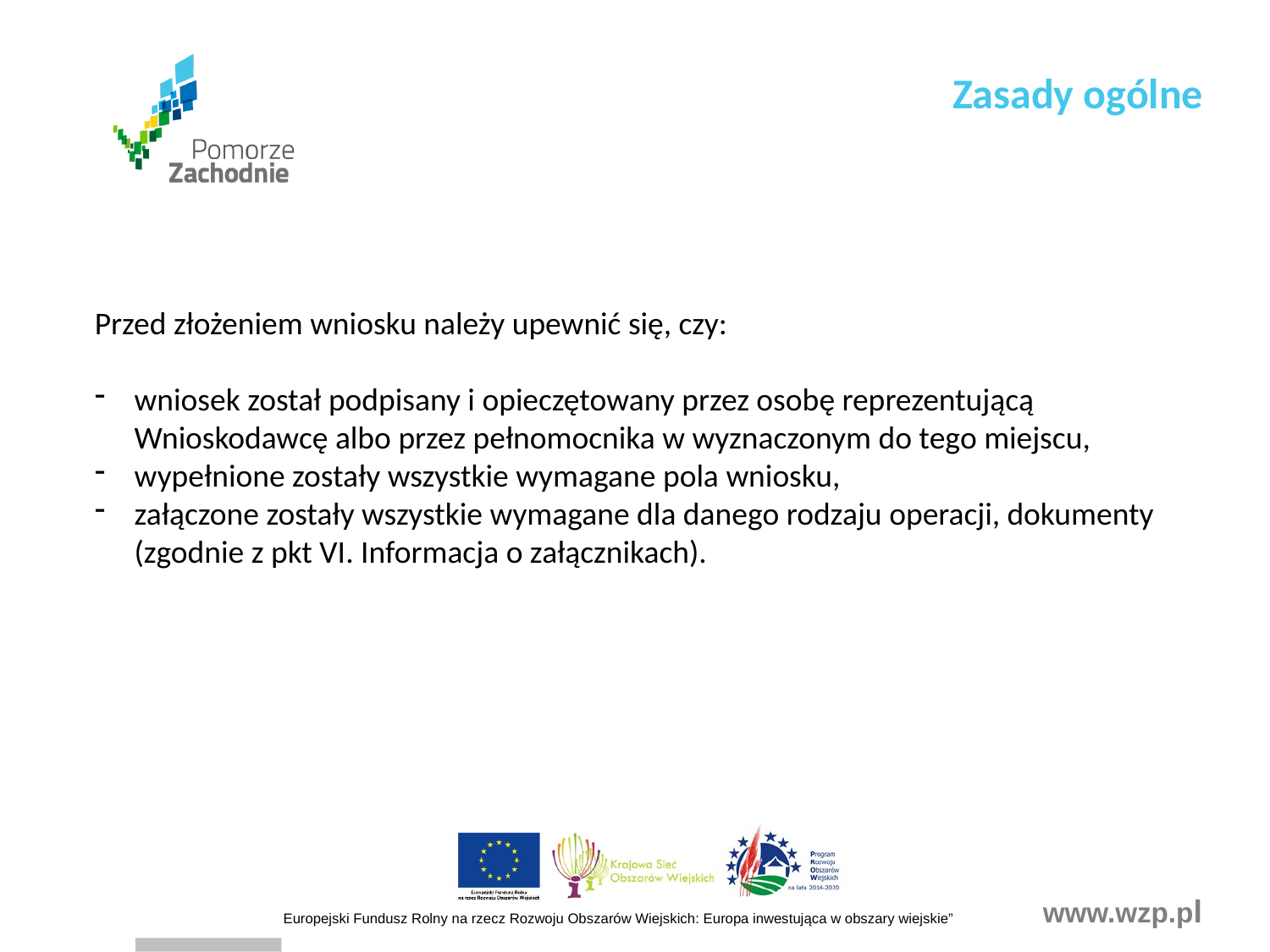

Zasady ogólne
Przed złożeniem wniosku należy upewnić się, czy:

wniosek został podpisany i opieczętowany przez osobę reprezentującą Wnioskodawcę albo przez pełnomocnika w wyznaczonym do tego miejscu,
wypełnione zostały wszystkie wymagane pola wniosku,
załączone zostały wszystkie wymagane dla danego rodzaju operacji, dokumenty (zgodnie z pkt VI. Informacja o załącznikach).